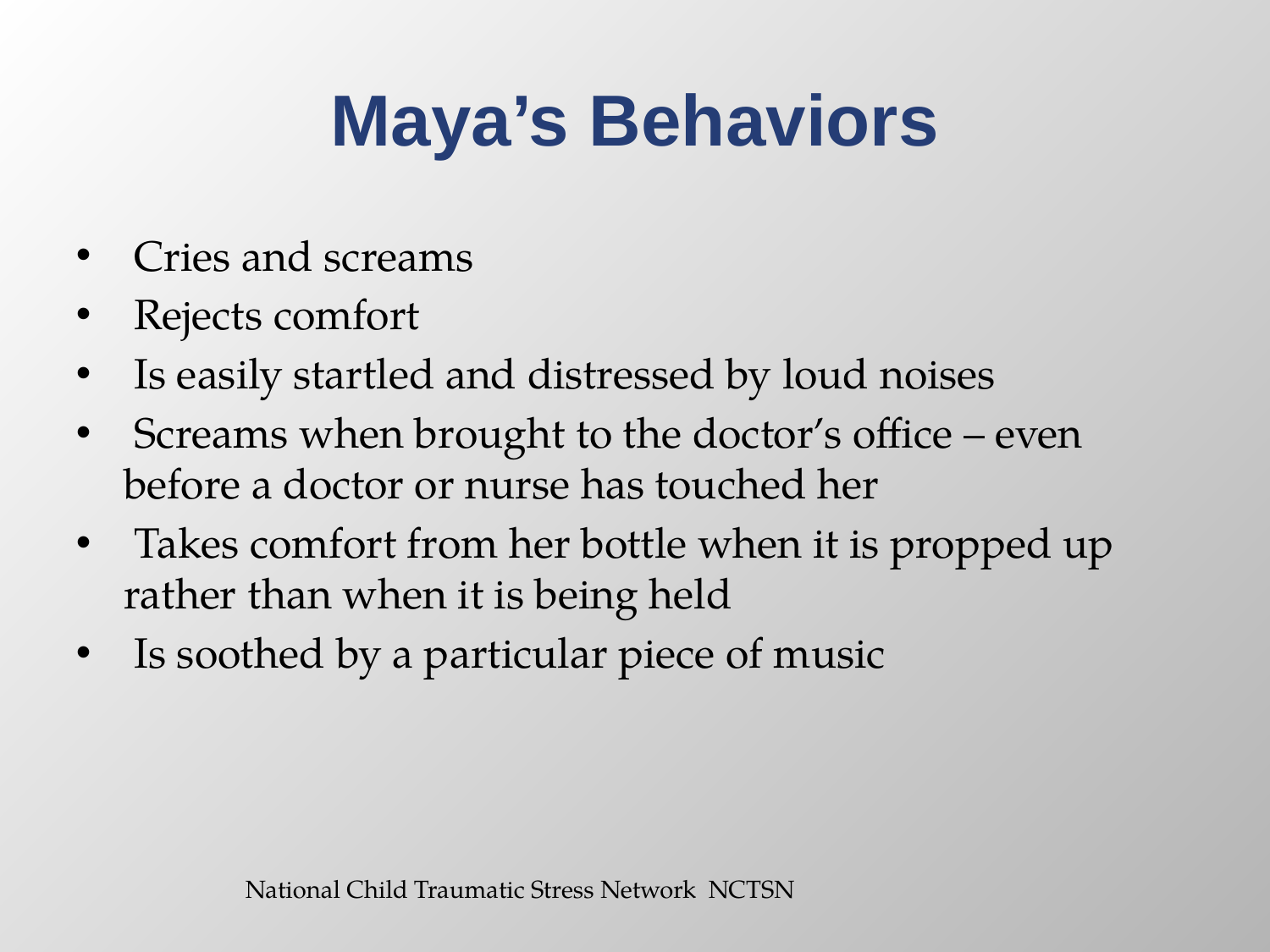

# Maya’s Behaviors
 Cries and screams
 Rejects comfort
 Is easily startled and distressed by loud noises
 Screams when brought to the doctor’s office – even before a doctor or nurse has touched her
 Takes comfort from her bottle when it is propped up rather than when it is being held
 Is soothed by a particular piece of music
National Child Traumatic Stress Network  NCTSN